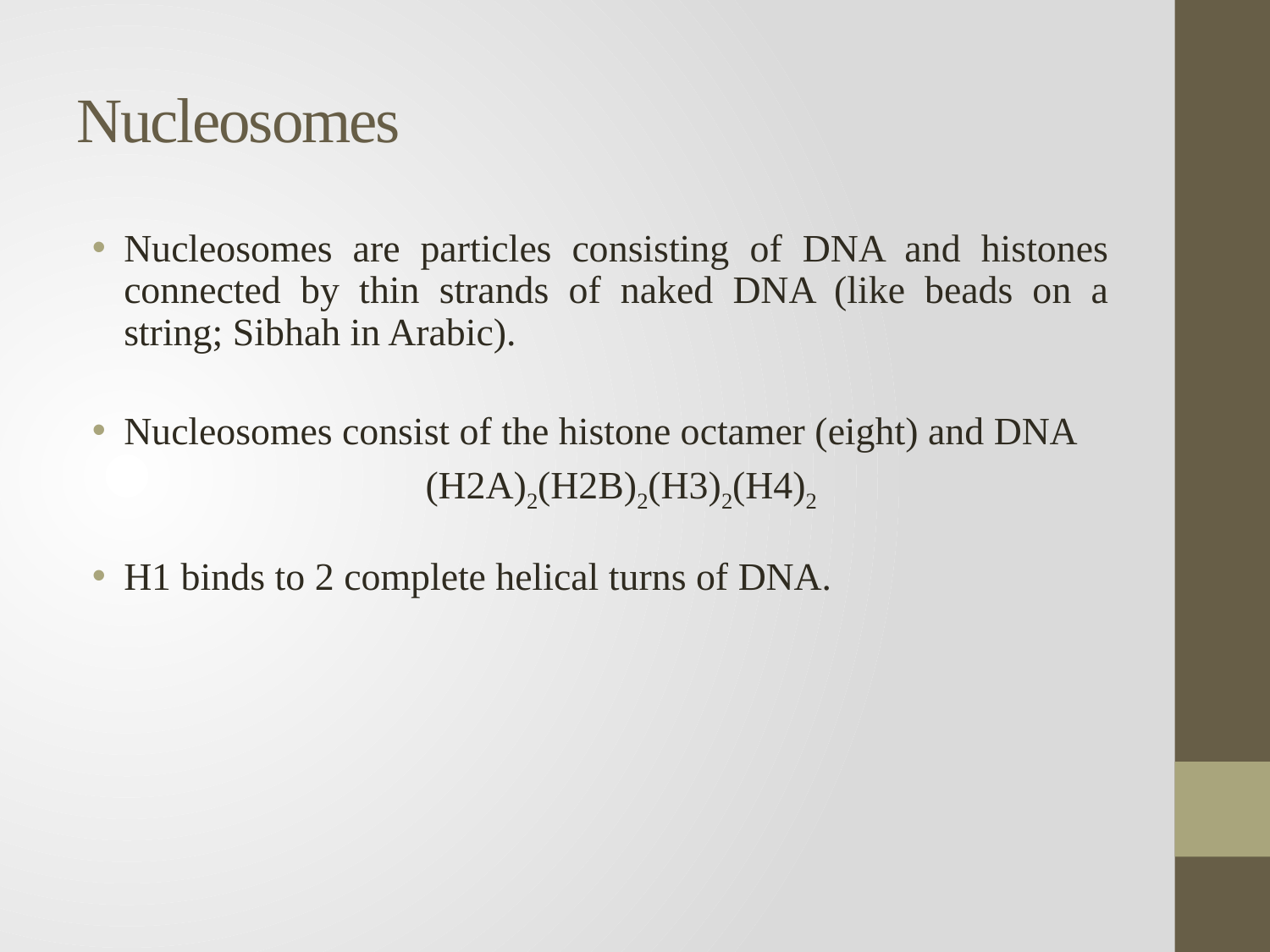

# Nucleosomes
Nucleosomes are particles consisting of DNA and histones connected by thin strands of naked DNA (like beads on a string; Sibhah in Arabic).

Nucleosomes consist of the histone octamer (eight) and DNA
(H2A)2(H2B)2(H3)2(H4)2

H1 binds to 2 complete helical turns of DNA.